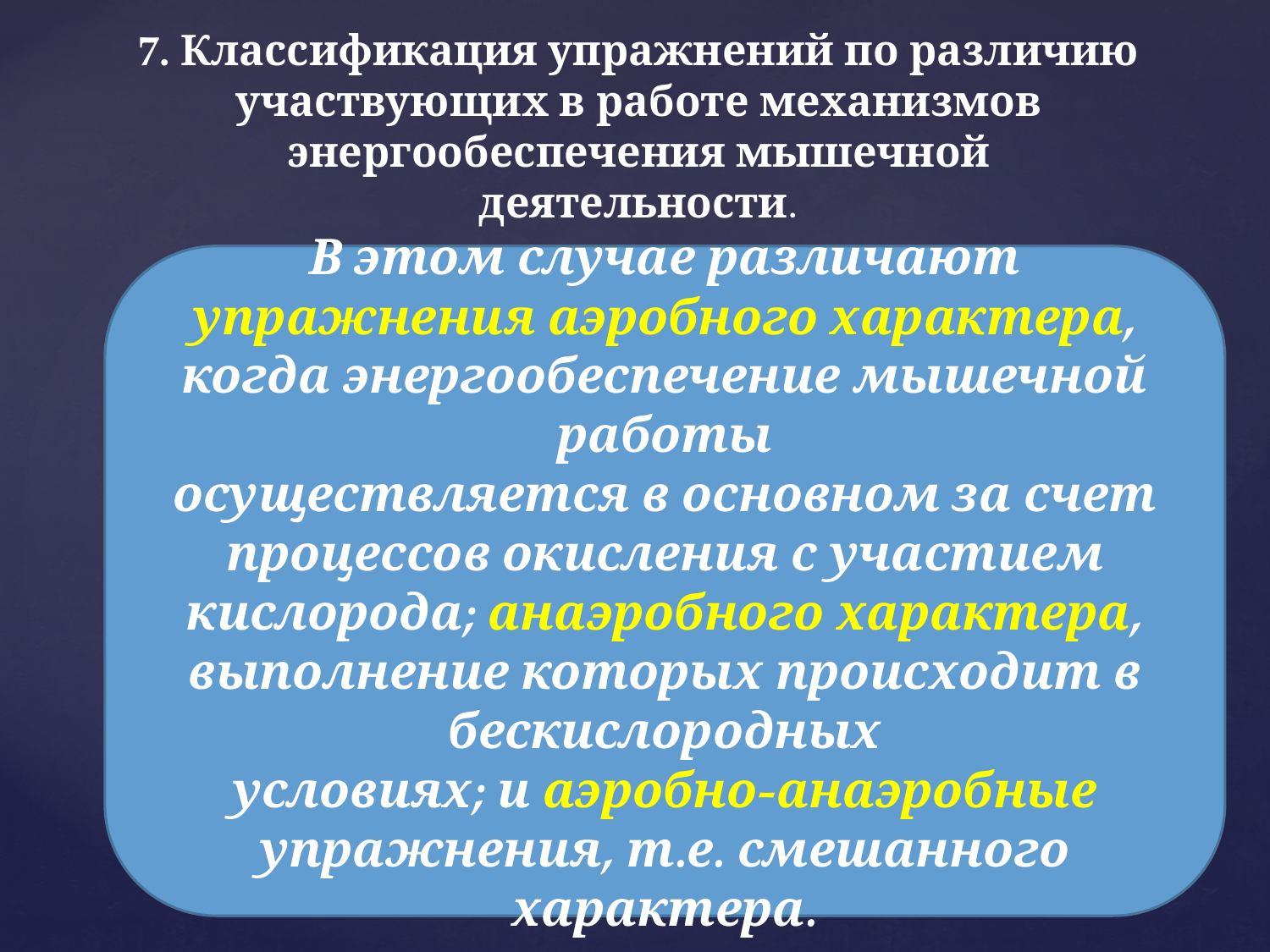

# 7. Классификация упражнений по различию участвующих в работе механизмов энергообеспечения мышечной деятельности.
В этом случае различают
упражнения аэробного характера, когда энергообеспечение мышечной работы
осуществляется в основном за счет процессов окисления с участием
кислорода; анаэробного характера, выполнение которых происходит в бескислородных
условиях; и аэробно-анаэробные упражнения, т.е. смешанного
характера.